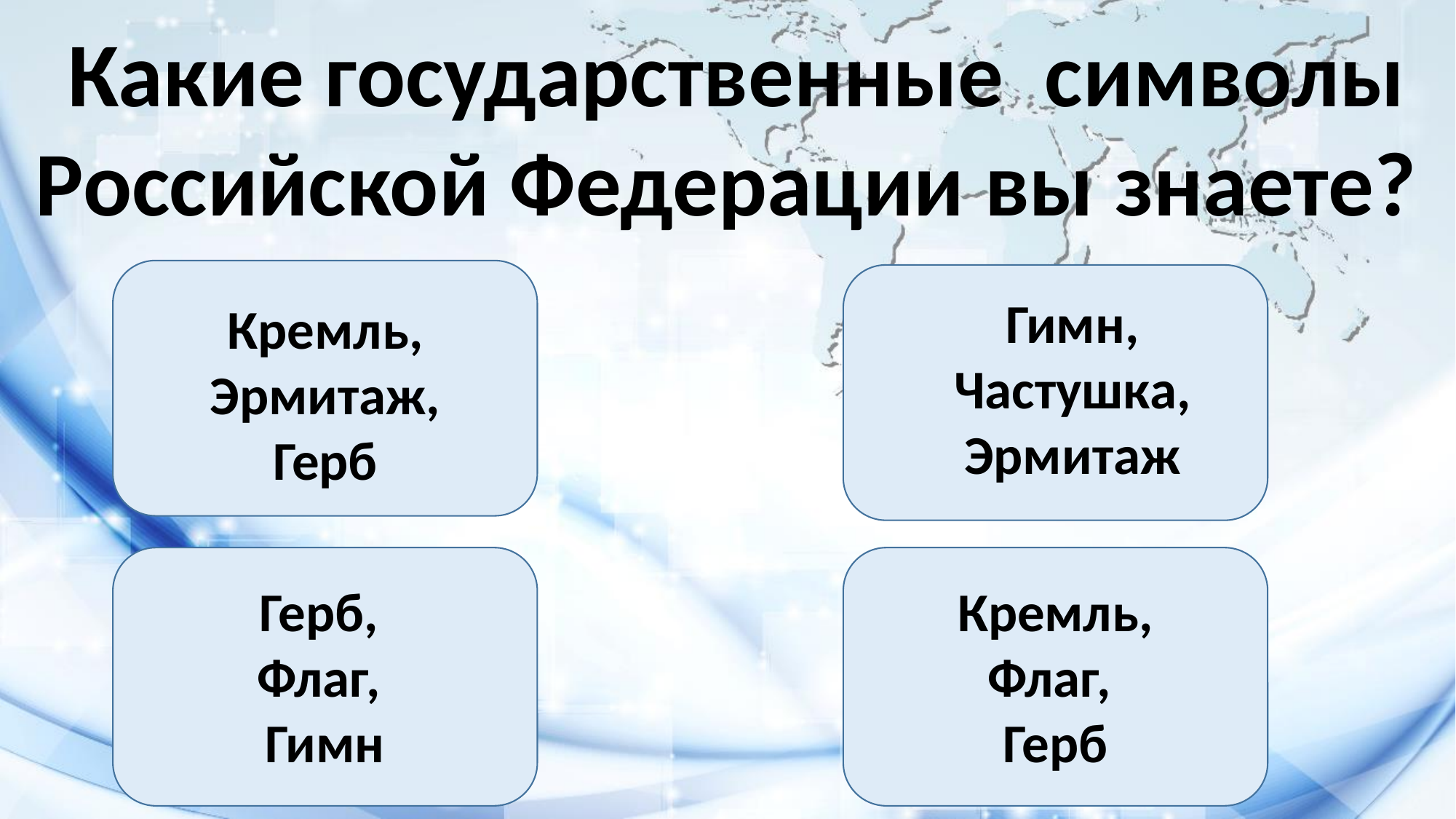

Какие государственные  символы Российской Федерации вы знаете?

Гимн, Частушка, Эрмитаж
Кремль, Эрмитаж, Герб

Герб,
Флаг,
Гимн
Кремль, Флаг,
Герб